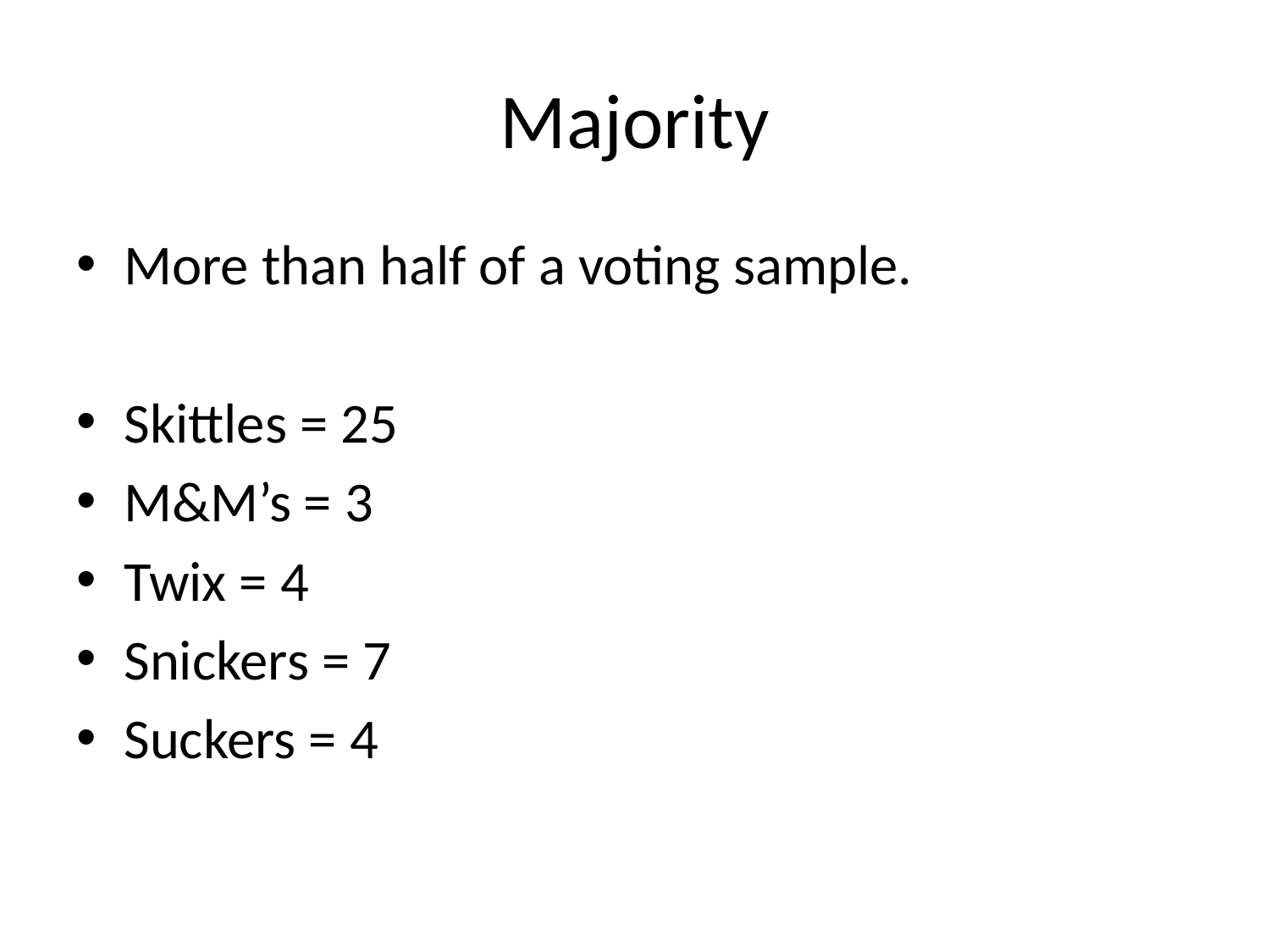

# Majority
More than half of a voting sample.

Skittles = 25
M&M’s = 3
Twix = 4
Snickers = 7
Suckers = 4